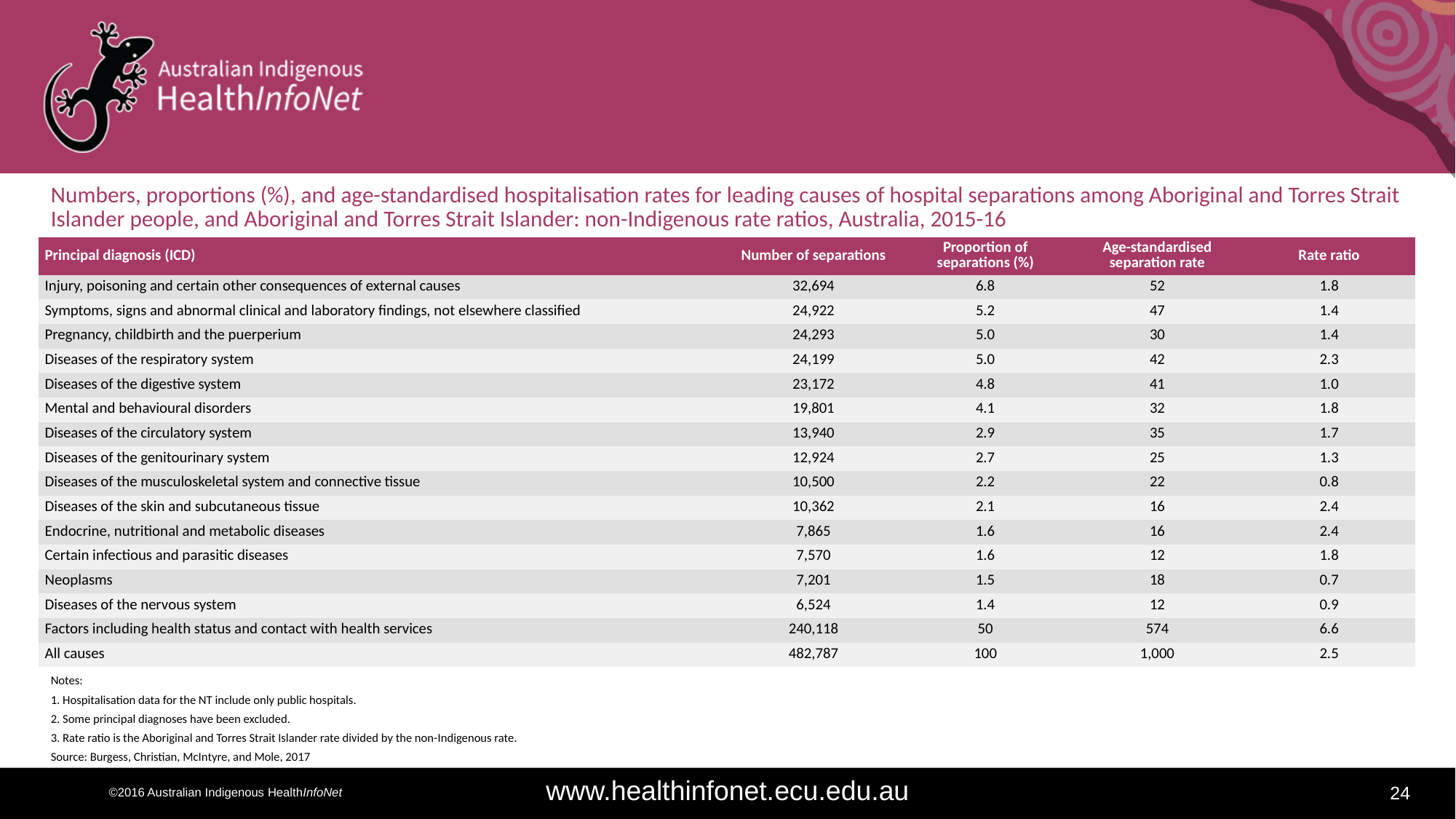

# Numbers, proportions (%), and age-standardised hospitalisation rates for leading causes of hospital separations among Aboriginal and Torres Strait Islander people, and Aboriginal and Torres Strait Islander: non-Indigenous rate ratios, Australia, 2015-16
| Principal diagnosis (ICD) | Number of separations | Proportion of separations (%) | Age-standardised separation rate | Rate ratio |
| --- | --- | --- | --- | --- |
| Injury, poisoning and certain other consequences of external causes | 32,694 | 6.8 | 52 | 1.8 |
| Symptoms, signs and abnormal clinical and laboratory findings, not elsewhere classified | 24,922 | 5.2 | 47 | 1.4 |
| Pregnancy, childbirth and the puerperium | 24,293 | 5.0 | 30 | 1.4 |
| Diseases of the respiratory system | 24,199 | 5.0 | 42 | 2.3 |
| Diseases of the digestive system | 23,172 | 4.8 | 41 | 1.0 |
| Mental and behavioural disorders | 19,801 | 4.1 | 32 | 1.8 |
| Diseases of the circulatory system | 13,940 | 2.9 | 35 | 1.7 |
| Diseases of the genitourinary system | 12,924 | 2.7 | 25 | 1.3 |
| Diseases of the musculoskeletal system and connective tissue | 10,500 | 2.2 | 22 | 0.8 |
| Diseases of the skin and subcutaneous tissue | 10,362 | 2.1 | 16 | 2.4 |
| Endocrine, nutritional and metabolic diseases | 7,865 | 1.6 | 16 | 2.4 |
| Certain infectious and parasitic diseases | 7,570 | 1.6 | 12 | 1.8 |
| Neoplasms | 7,201 | 1.5 | 18 | 0.7 |
| Diseases of the nervous system | 6,524 | 1.4 | 12 | 0.9 |
| Factors including health status and contact with health services | 240,118 | 50 | 574 | 6.6 |
| All causes | 482,787 | 100 | 1,000 | 2.5 |
Notes:
1. Hospitalisation data for the NT include only public hospitals.
2. Some principal diagnoses have been excluded.
3. Rate ratio is the Aboriginal and Torres Strait Islander rate divided by the non-Indigenous rate.
Source: Burgess, Christian, McIntyre, and Mole, 2017